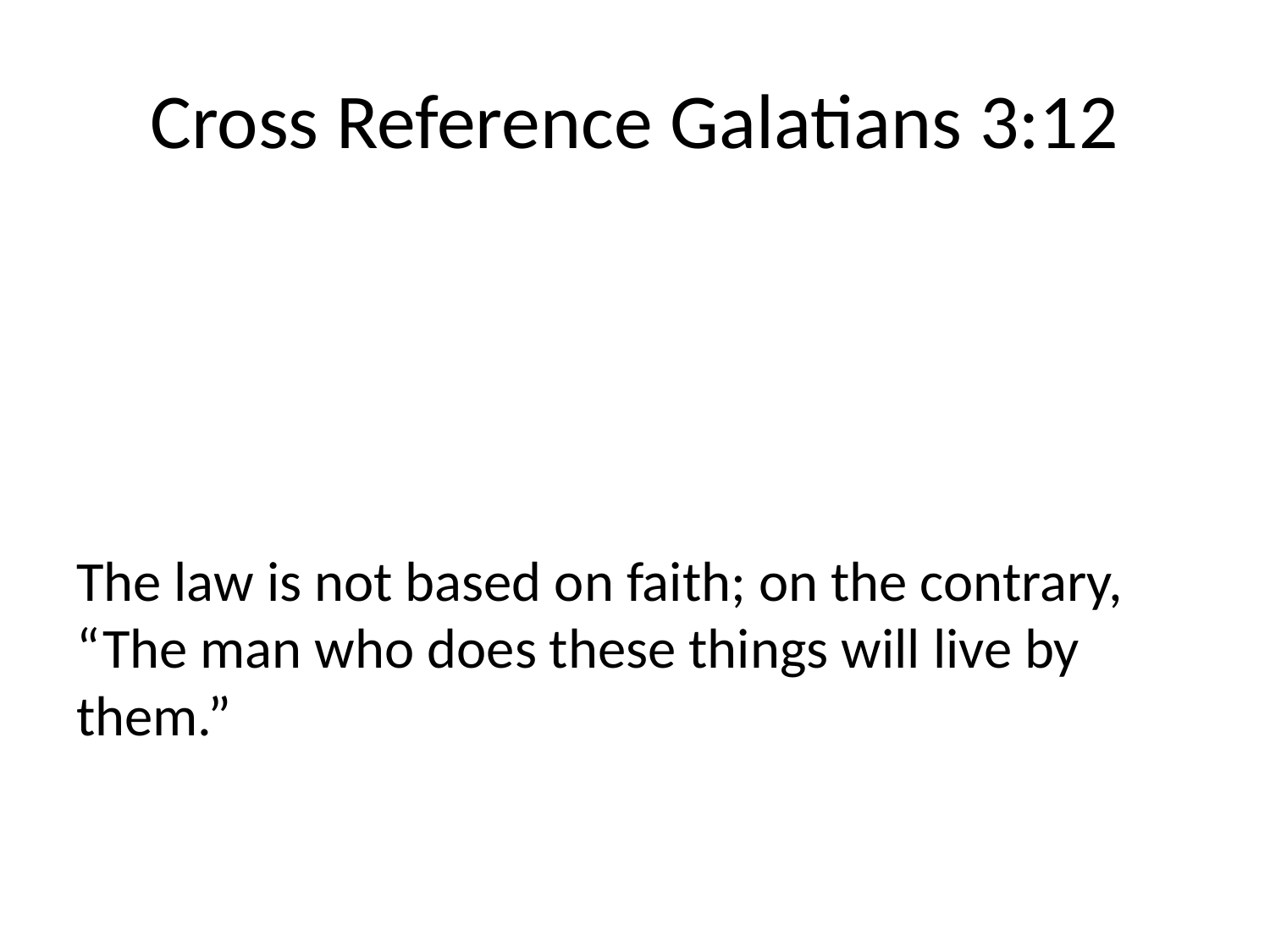

# Cross Reference Galatians 3:12

The law is not based on faith; on the contrary, “The man who does these things will live by them.”